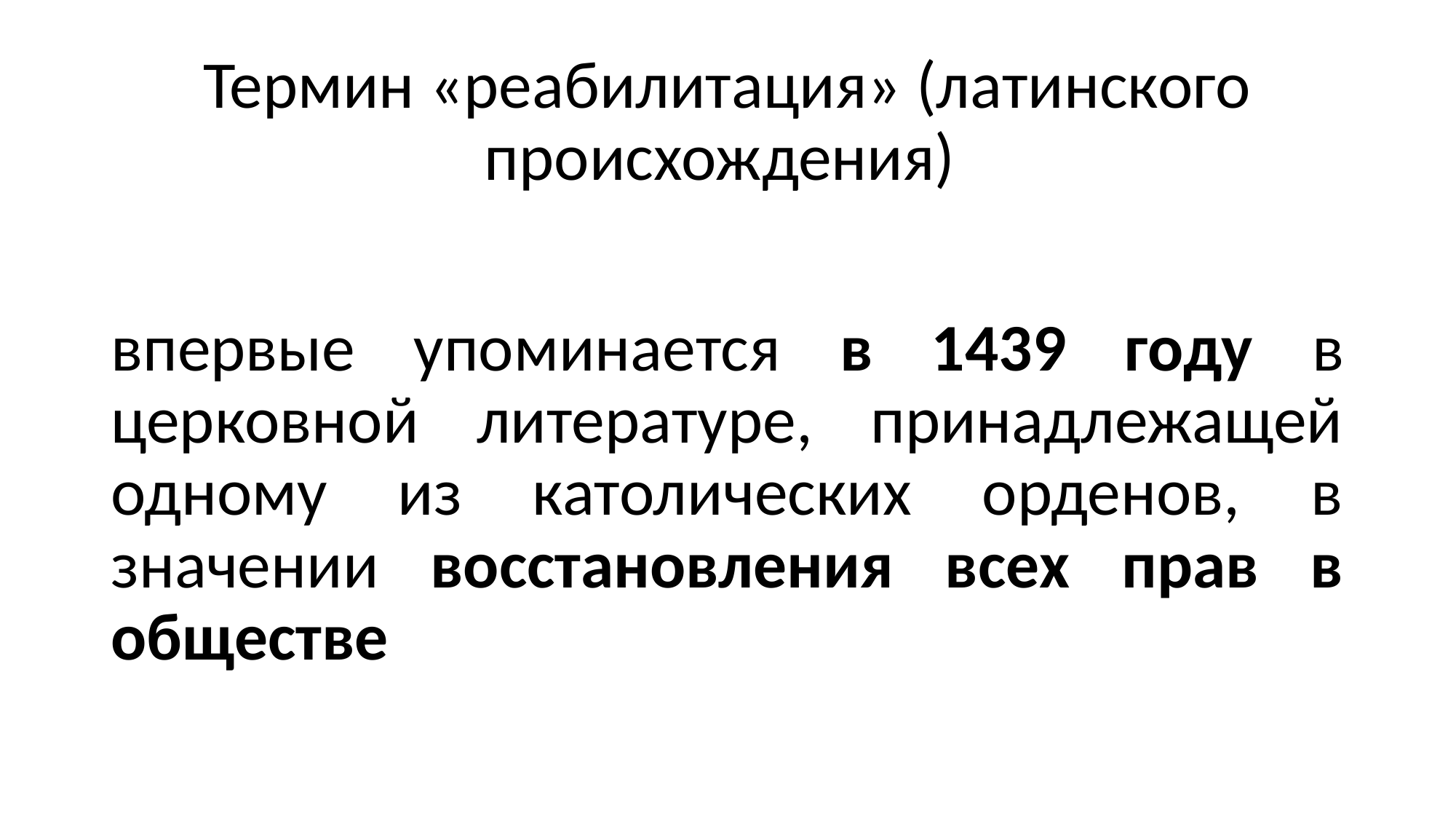

# Термин «реабилитация» (латинского происхождения)
впервые упоминается в 1439 году в церковной литературе, принадлежащей одному из католических орденов, в значении восстановления всех прав в обществе